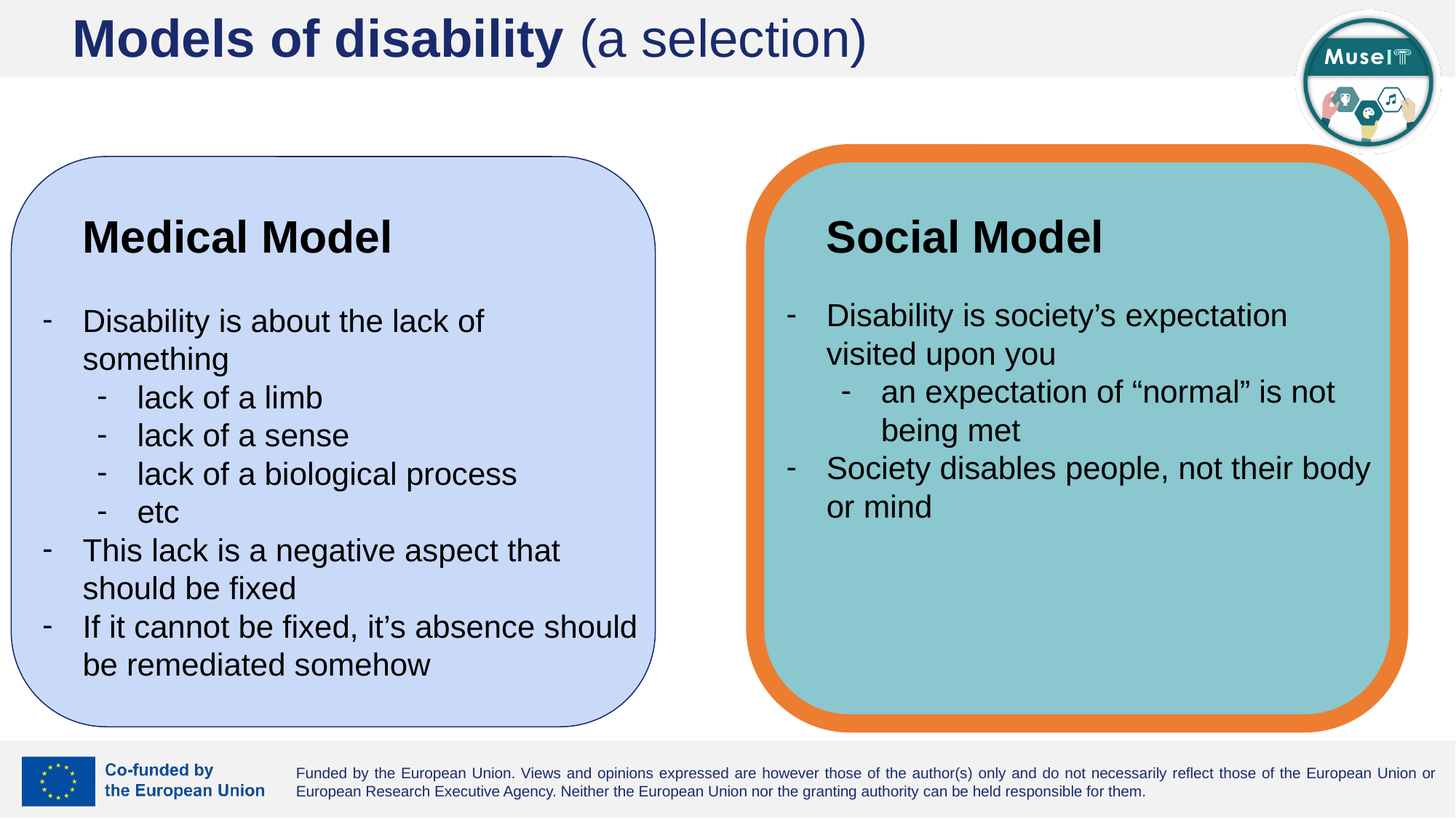

# Models of disability (a selection)

Medical Model

Disability is about the lack of something
lack of a limb
lack of a sense
lack of a biological process
etc
This lack is a negative aspect that should be fixed
If it cannot be fixed, it’s absence should be remediated somehow
Social Model

Disability is society’s expectation visited upon you
an expectation of “normal” is not being met
Society disables people, not their body or mind